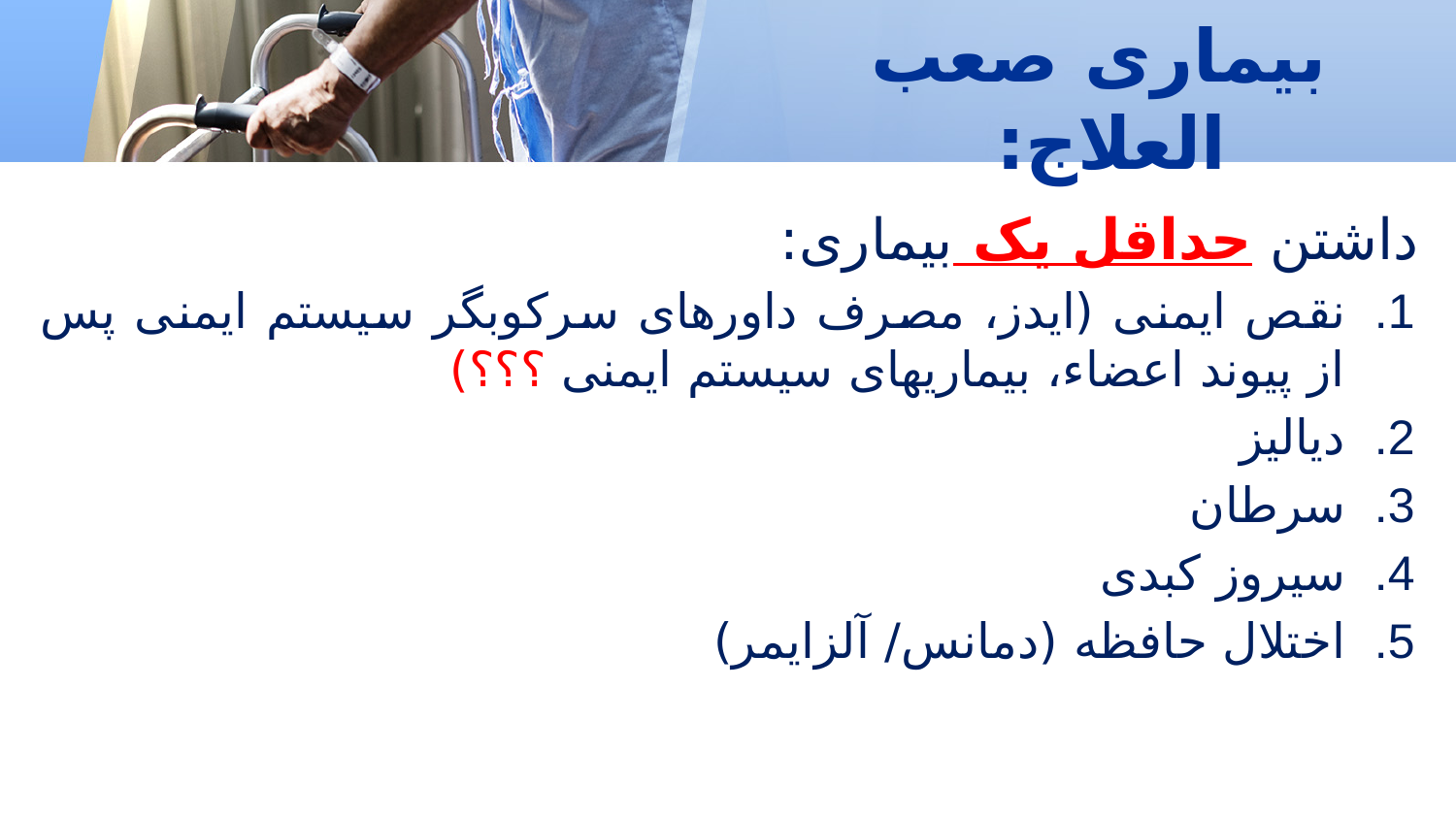

# بیماری صعب العلاج:
داشتن حداقل یک بیماری:
نقص ایمنی (ایدز، مصرف داورهای سرکوبگر سیستم ایمنی پس از پیوند اعضاء، بیماریهای سیستم ایمنی ؟؟؟)
دیالیز
سرطان
سیروز کبدی
اختلال حافظه (دمانس/ آلزایمر)